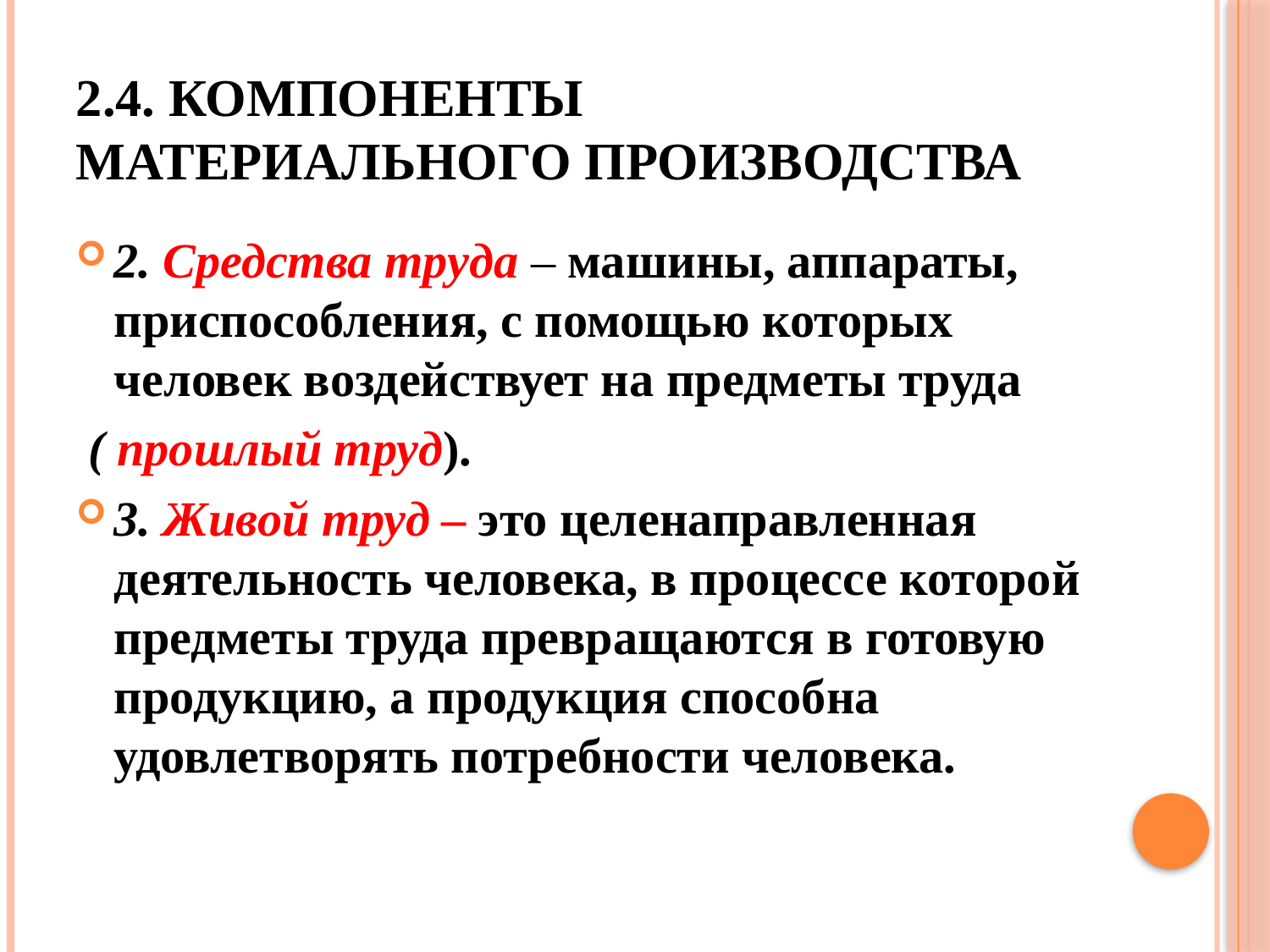

# 2.4. Компоненты материального производства
2. Средства труда – машины, аппараты, приспособления, с помощью которых человек воздействует на предметы труда
 ( прошлый труд).
3. Живой труд – это целенаправленная деятельность человека, в процессе которой предметы труда превращаются в готовую продукцию, а продукция способна удовлетворять потребности человека.